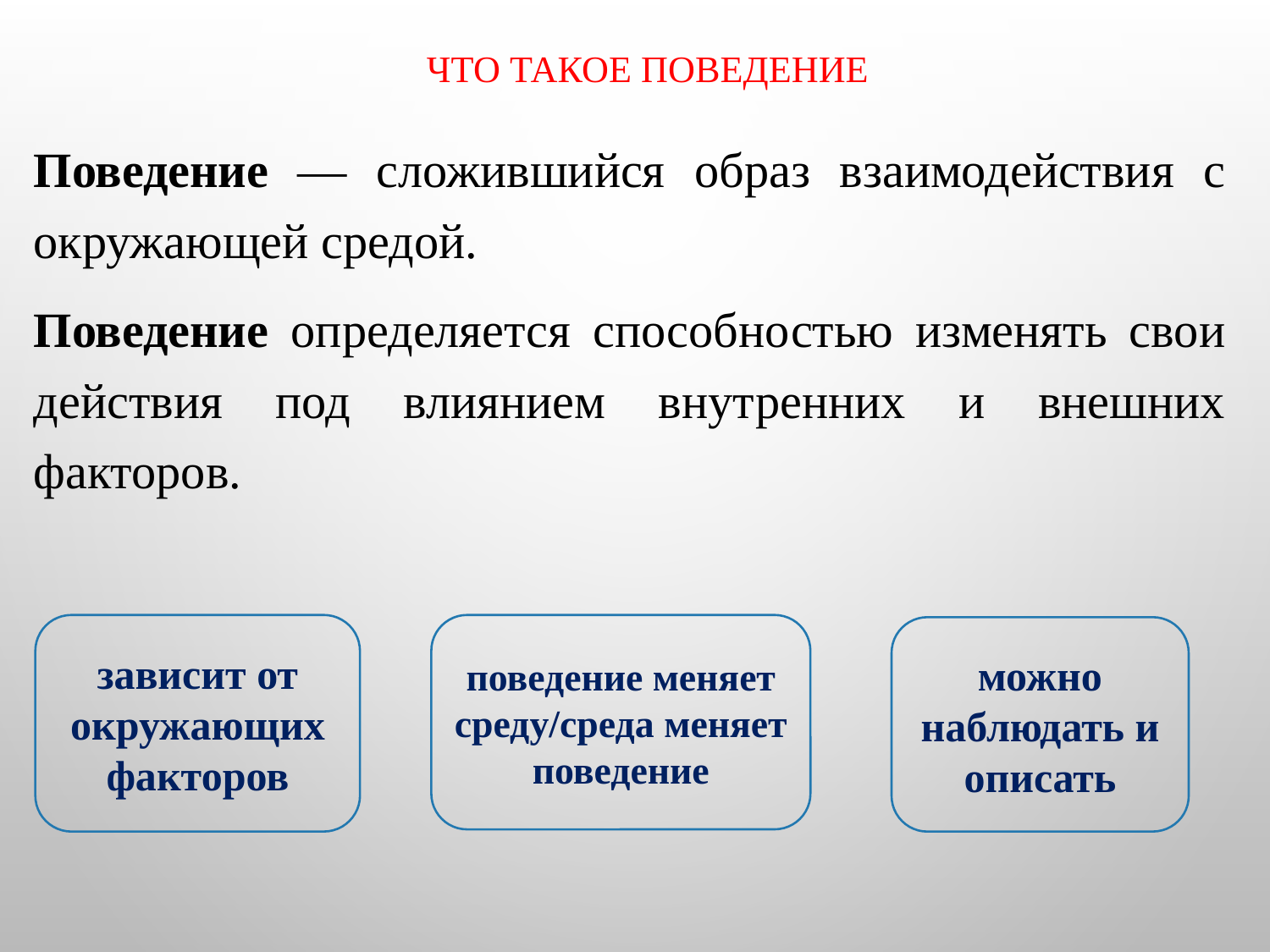

# Что такое поведение
Поведение — сложившийся образ взаимодействия с окружающей средой.
Поведение определяется способностью изменять свои действия под влиянием внутренних и внешних факторов.

зависит от окружающих факторов

поведение меняет среду/среда меняет поведение

можно наблюдать и описать